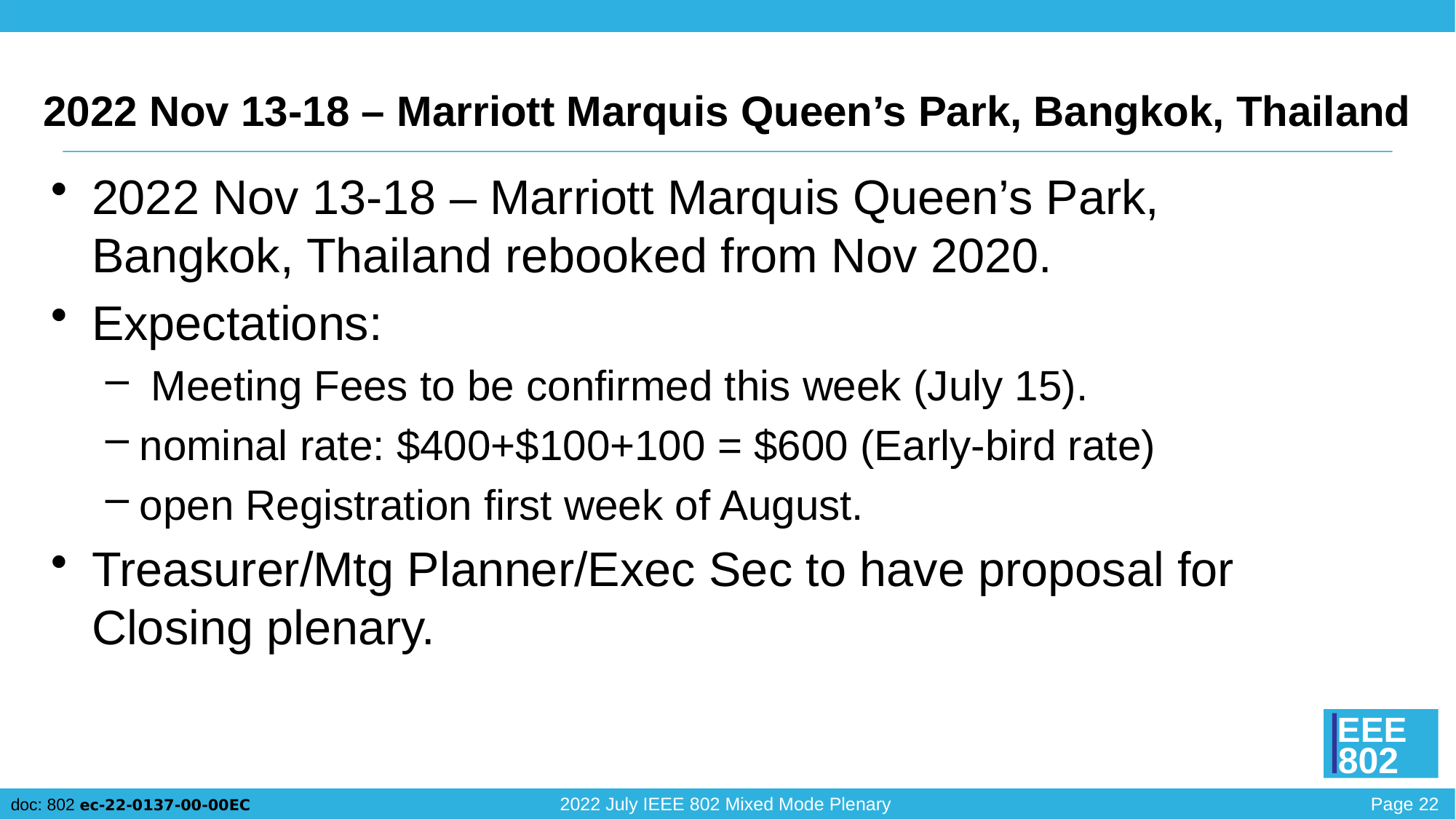

# 2022 Nov 13-18 – Marriott Marquis Queen’s Park, Bangkok, Thailand
2022 Nov 13-18 – Marriott Marquis Queen’s Park, Bangkok, Thailand rebooked from Nov 2020.
Expectations:
 Meeting Fees to be confirmed this week (July 15).
nominal rate: $400+$100+100 = $600 (Early-bird rate)
open Registration first week of August.
Treasurer/Mtg Planner/Exec Sec to have proposal for Closing plenary.